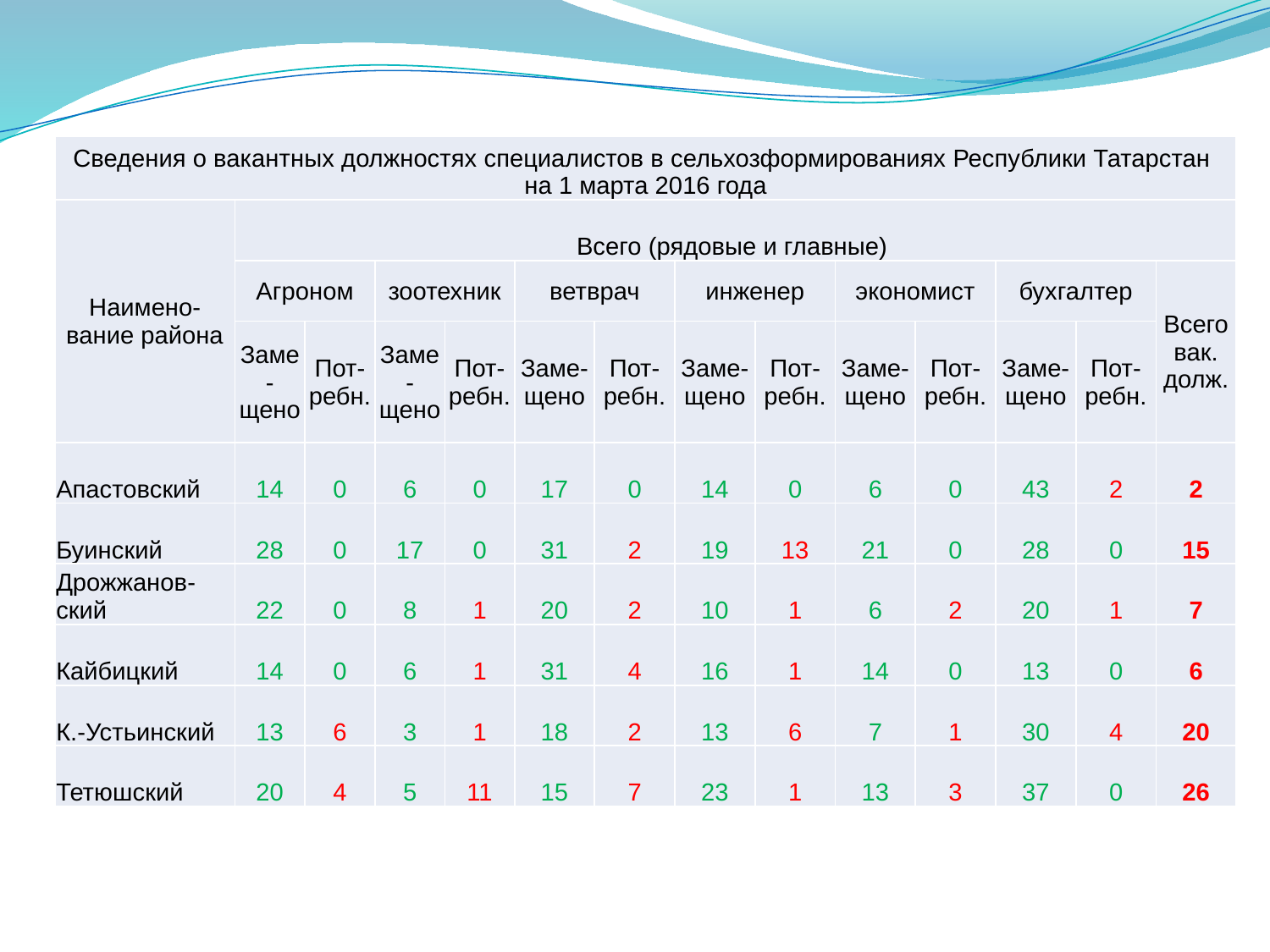

| Сведения о вакантных должностях специалистов в сельхозформированиях Республики Татарстан на 1 марта 2016 года |  |  |  |  |  |  |  |  |  |  |  |  |  |
| --- | --- | --- | --- | --- | --- | --- | --- | --- | --- | --- | --- | --- | --- |
| Наимено-вание района | Всего (рядовые и главные) |  |  |  |  |  |  |  |  |  |  |  |  |
|  | Агроном |  | зоотехник |  | ветврач |  | инженер |  | экономист |  | бухгалтер |  | Всего вак. долж. |
|  | Заме-щено | Пот-ребн. | Заме-щено | Пот-ребн. | Заме-щено | Пот-ребн. | Заме-щено | Пот-ребн. | Заме-щено | Пот-ребн. | Заме-щено | Пот-ребн. |  |
| Апастовский | 14 | 0 | 6 | 0 | 17 | 0 | 14 | 0 | 6 | 0 | 43 | 2 | 2 |
| Буинский | 28 | 0 | 17 | 0 | 31 | 2 | 19 | 13 | 21 | 0 | 28 | 0 | 15 |
| Дрожжанов-ский | 22 | 0 | 8 | 1 | 20 | 2 | 10 | 1 | 6 | 2 | 20 | 1 | 7 |
| Кайбицкий | 14 | 0 | 6 | 1 | 31 | 4 | 16 | 1 | 14 | 0 | 13 | 0 | 6 |
| К.-Устьинский | 13 | 6 | 3 | 1 | 18 | 2 | 13 | 6 | 7 | 1 | 30 | 4 | 20 |
| Тетюшский | 20 | 4 | 5 | 11 | 15 | 7 | 23 | 1 | 13 | 3 | 37 | 0 | 26 |